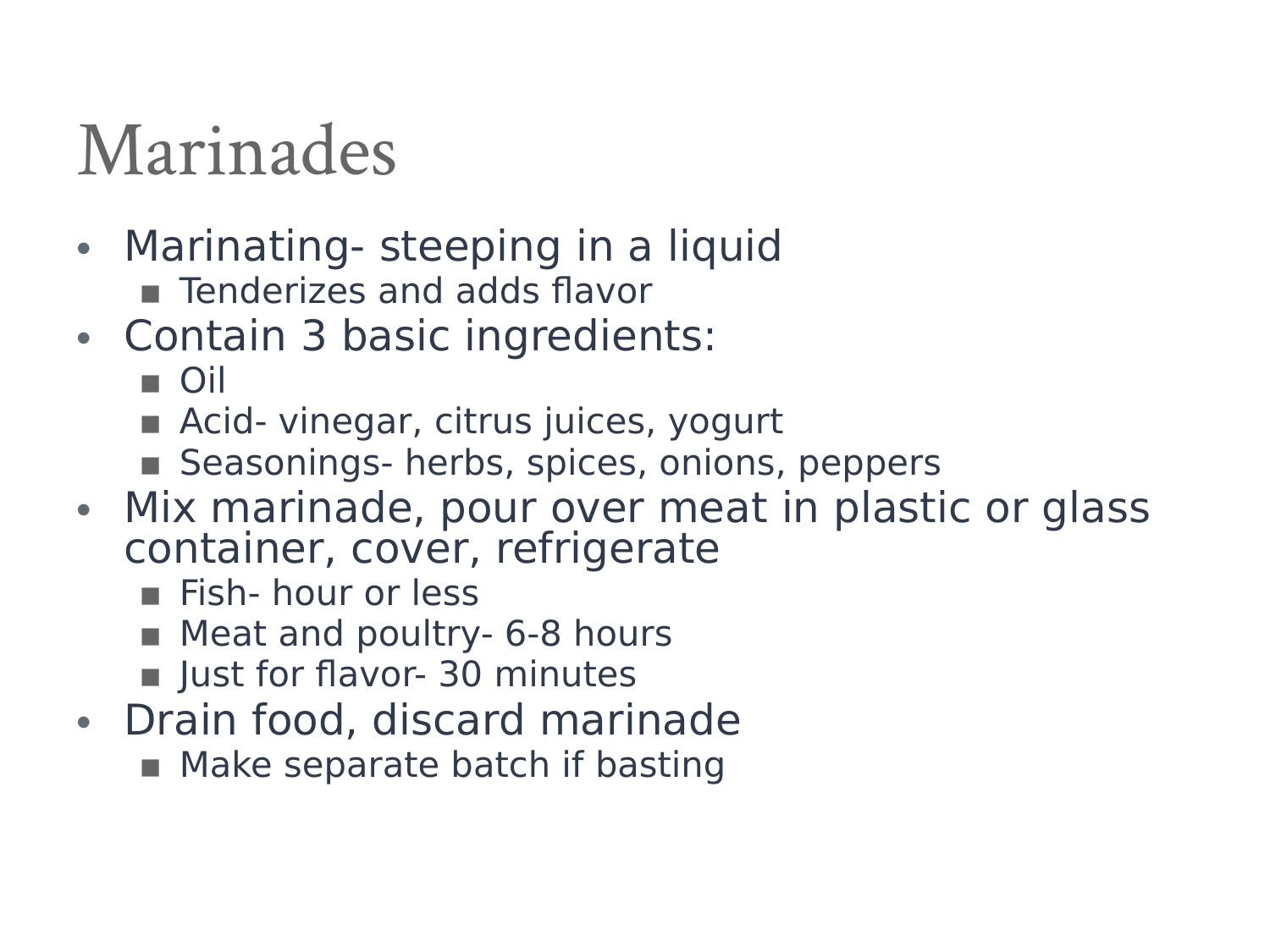

# Marinades
Marinating- steeping in a liquid
Tenderizes and adds flavor
Contain 3 basic ingredients:
Oil
Acid- vinegar, citrus juices, yogurt
Seasonings- herbs, spices, onions, peppers
Mix marinade, pour over meat in plastic or glass container, cover, refrigerate
Fish- hour or less
Meat and poultry- 6-8 hours
Just for flavor- 30 minutes
Drain food, discard marinade
Make separate batch if basting